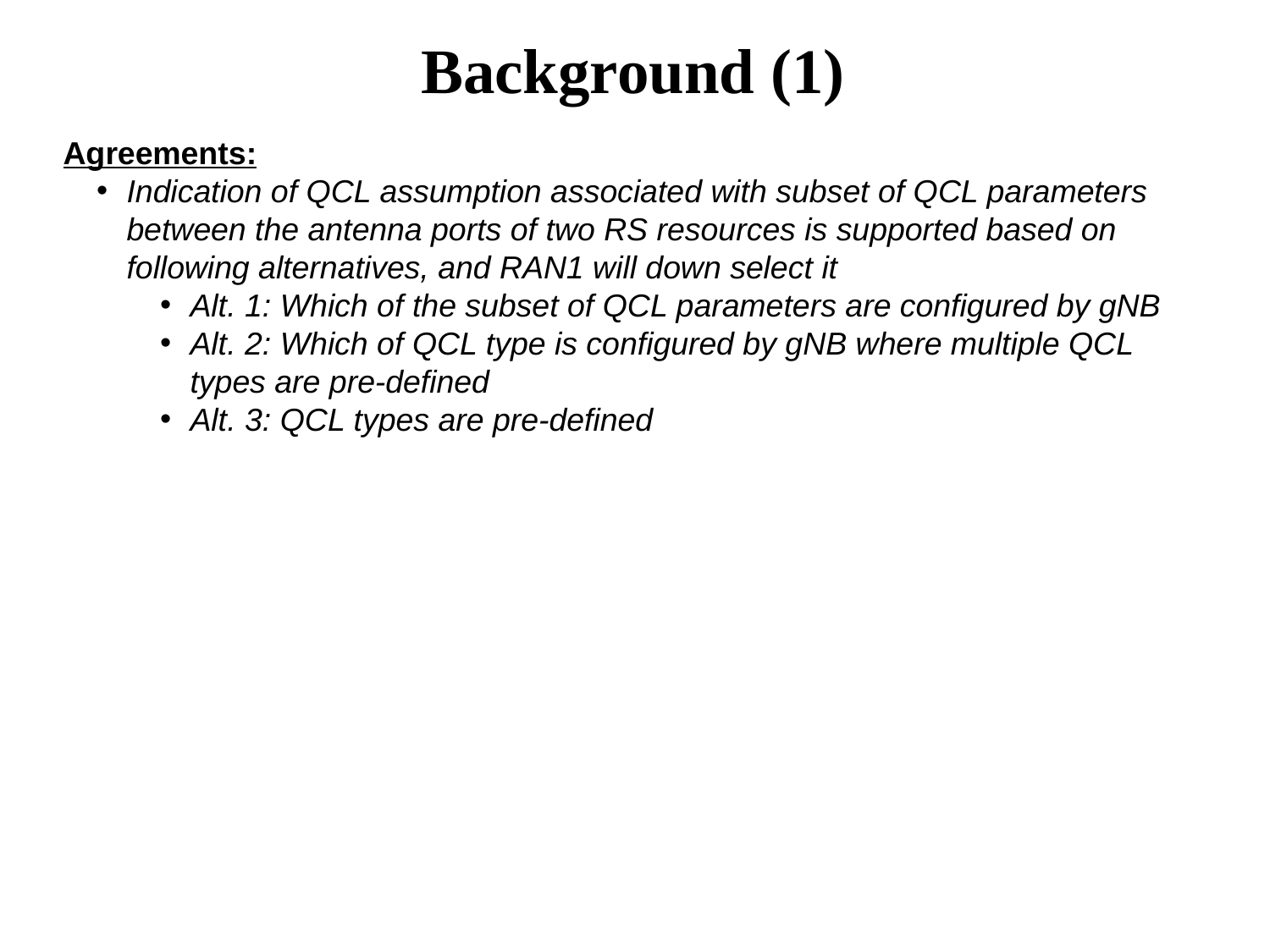

# Background (1)
Agreements:
Indication of QCL assumption associated with subset of QCL parameters between the antenna ports of two RS resources is supported based on following alternatives, and RAN1 will down select it
Alt. 1: Which of the subset of QCL parameters are configured by gNB
Alt. 2: Which of QCL type is configured by gNB where multiple QCL types are pre-defined
Alt. 3: QCL types are pre-defined